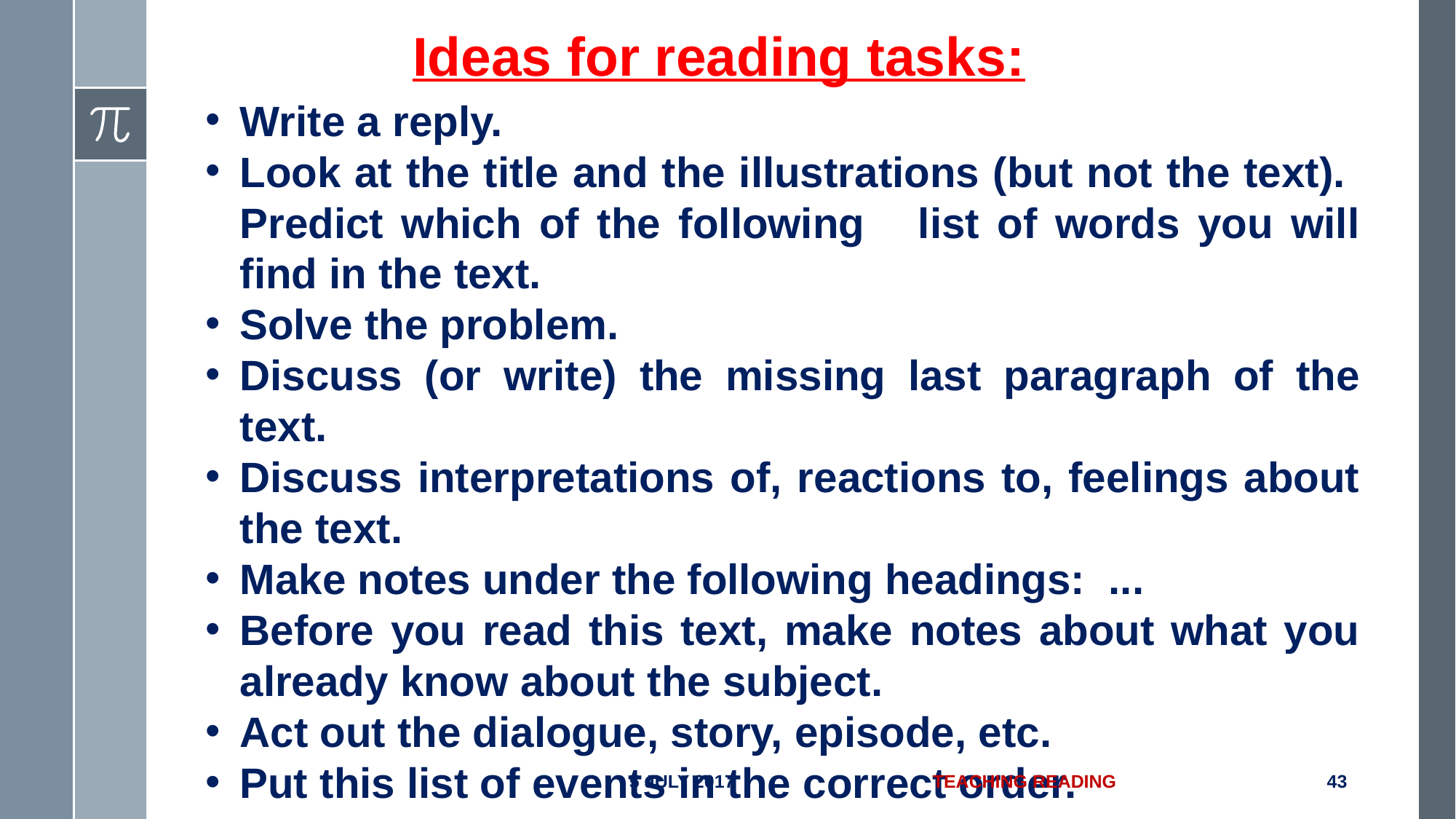

# Ideas for reading tasks:
Write a reply.
Look at the title and the illustrations (but not the text).  Predict which of the following   list of words you will find in the text.
Solve the problem.
Discuss (or write) the missing last paragraph of the text.
Discuss interpretations of, reactions to, feelings about the text.
Make notes under the following headings:  ...
Before you read this text, make notes about what you already know about the subject.
Act out the dialogue, story, episode, etc.
Put this list of events in the correct order.
5 July 2017
Teaching Reading
43